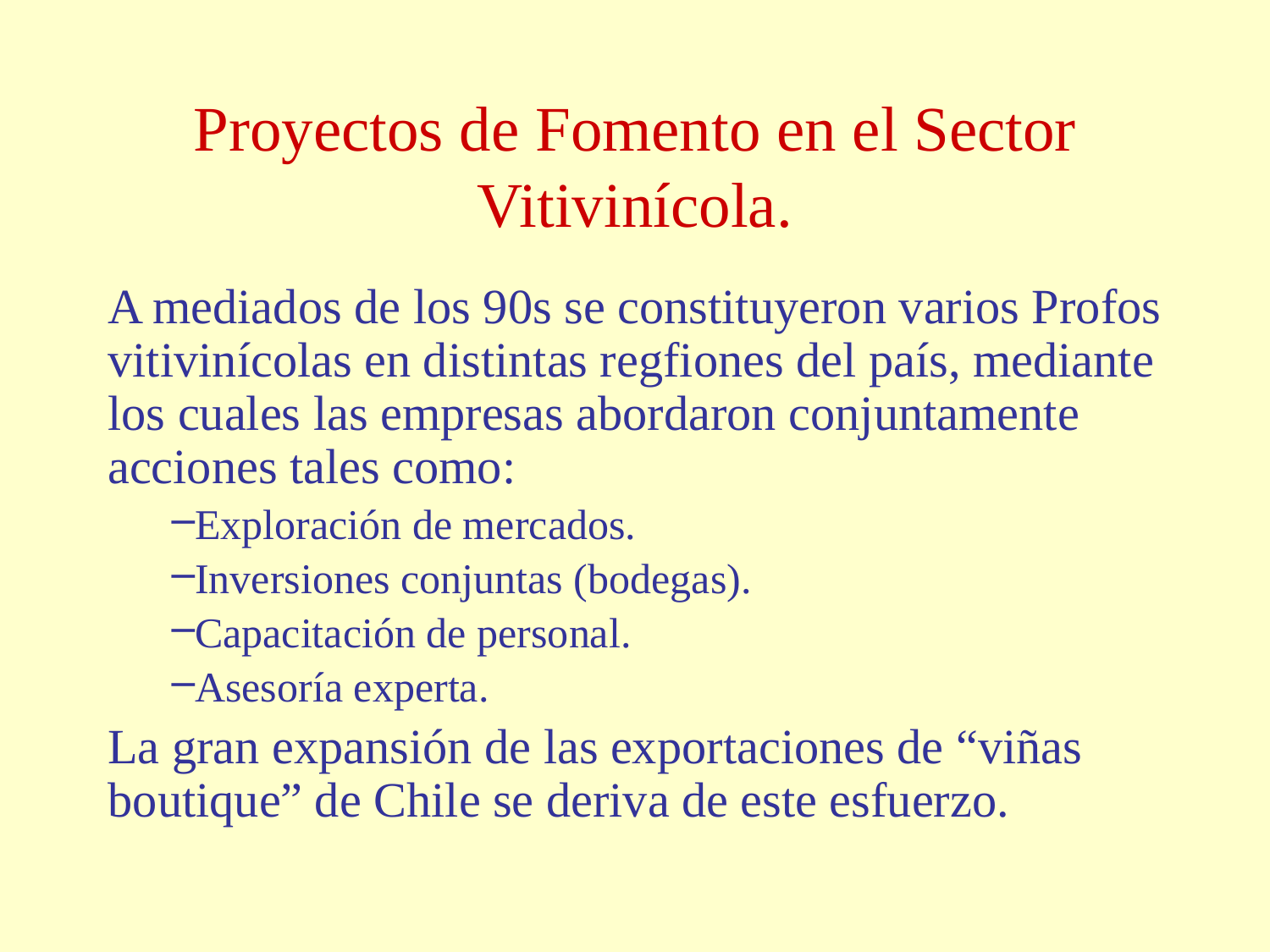

# Proyectos de Fomento en el Sector Vitivinícola.
A mediados de los 90s se constituyeron varios Profos vitivinícolas en distintas regfiones del país, mediante los cuales las empresas abordaron conjuntamente acciones tales como:
Exploración de mercados.
Inversiones conjuntas (bodegas).
Capacitación de personal.
Asesoría experta.
La gran expansión de las exportaciones de “viñas boutique” de Chile se deriva de este esfuerzo.